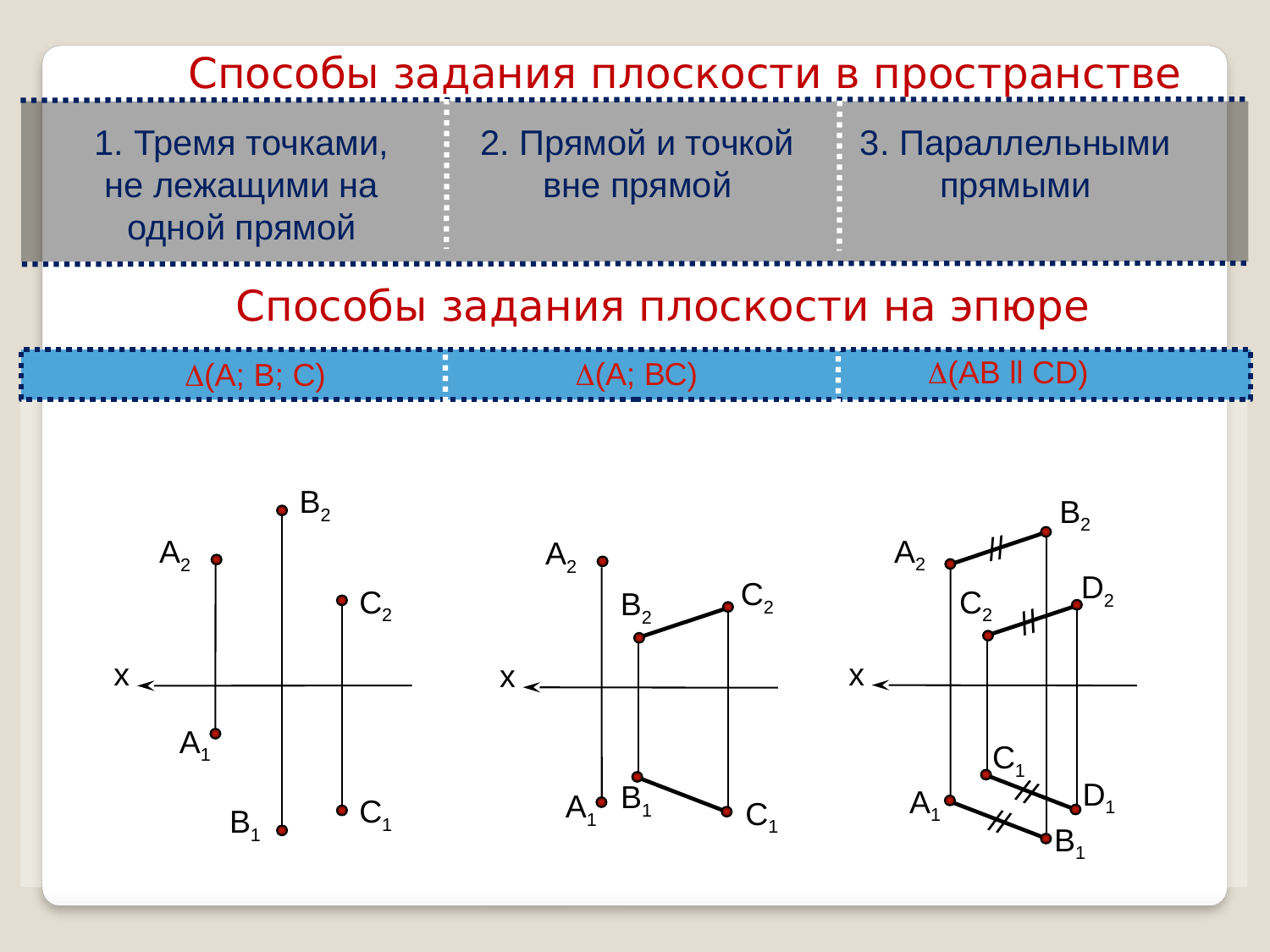

Способы задания плоскости в пространстве

1. Тремя точками, не лежащими на одной прямой
2. Прямой и точкой вне прямой
3. Параллельными прямыми
Способы задания плоскости на эпюре
Δ(АВ ll СD)
Δ(А; ВС)
Δ(А; В; С)

В2
В2

//
А2
А2

А2

D2

С2
С2
С2
В2
//

х
х
х

А1

С1
D1

В1
//

А1

А1
С1
С1
В1

//

В1